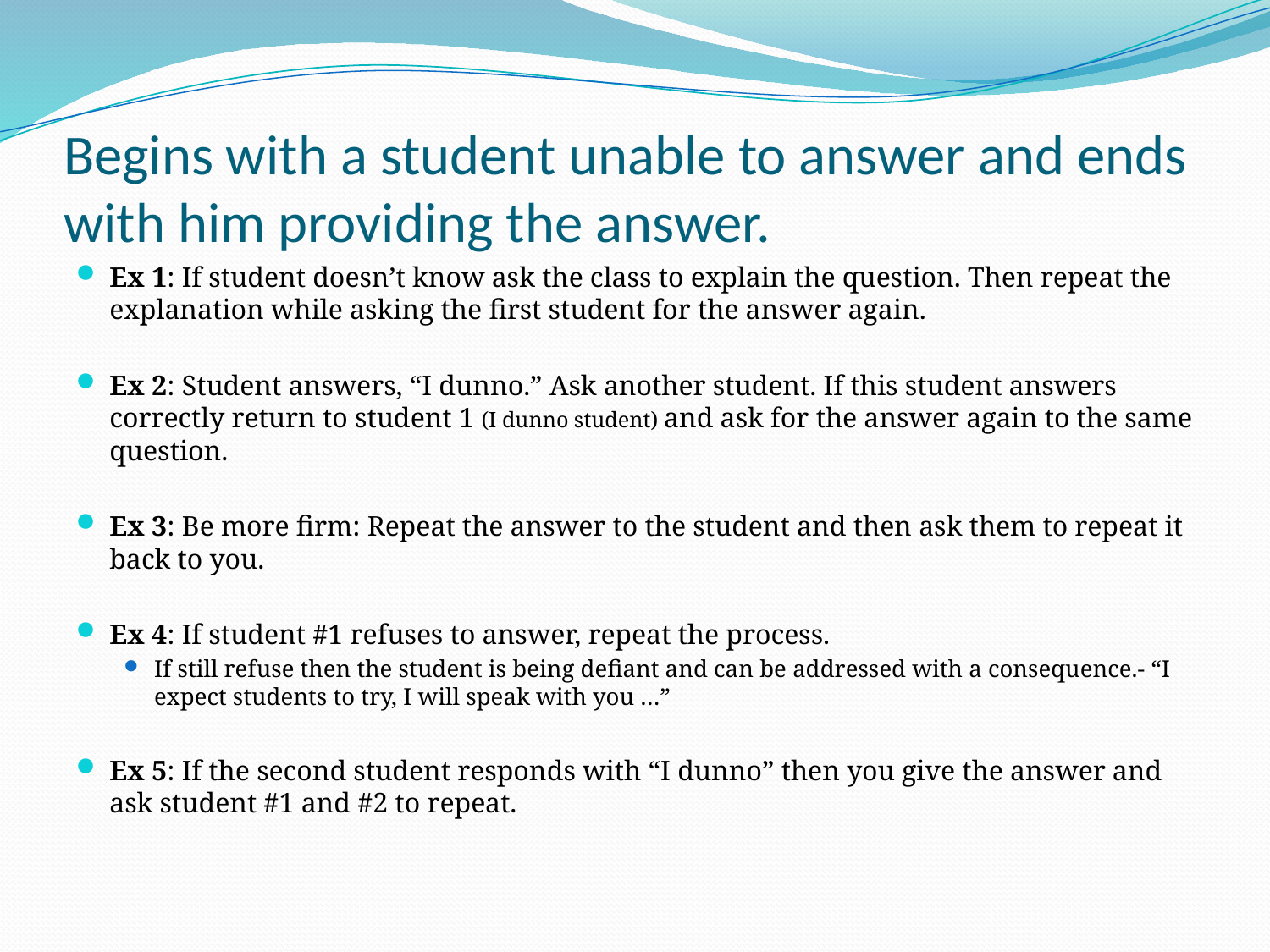

# Begins with a student unable to answer and ends with him providing the answer.
Ex 1: If student doesn’t know ask the class to explain the question. Then repeat the explanation while asking the first student for the answer again.

Ex 2: Student answers, “I dunno.” Ask another student. If this student answers correctly return to student 1 (I dunno student) and ask for the answer again to the same question.

Ex 3: Be more firm: Repeat the answer to the student and then ask them to repeat it back to you.

Ex 4: If student #1 refuses to answer, repeat the process.
If still refuse then the student is being defiant and can be addressed with a consequence.- “I expect students to try, I will speak with you …”

Ex 5: If the second student responds with “I dunno” then you give the answer and ask student #1 and #2 to repeat.